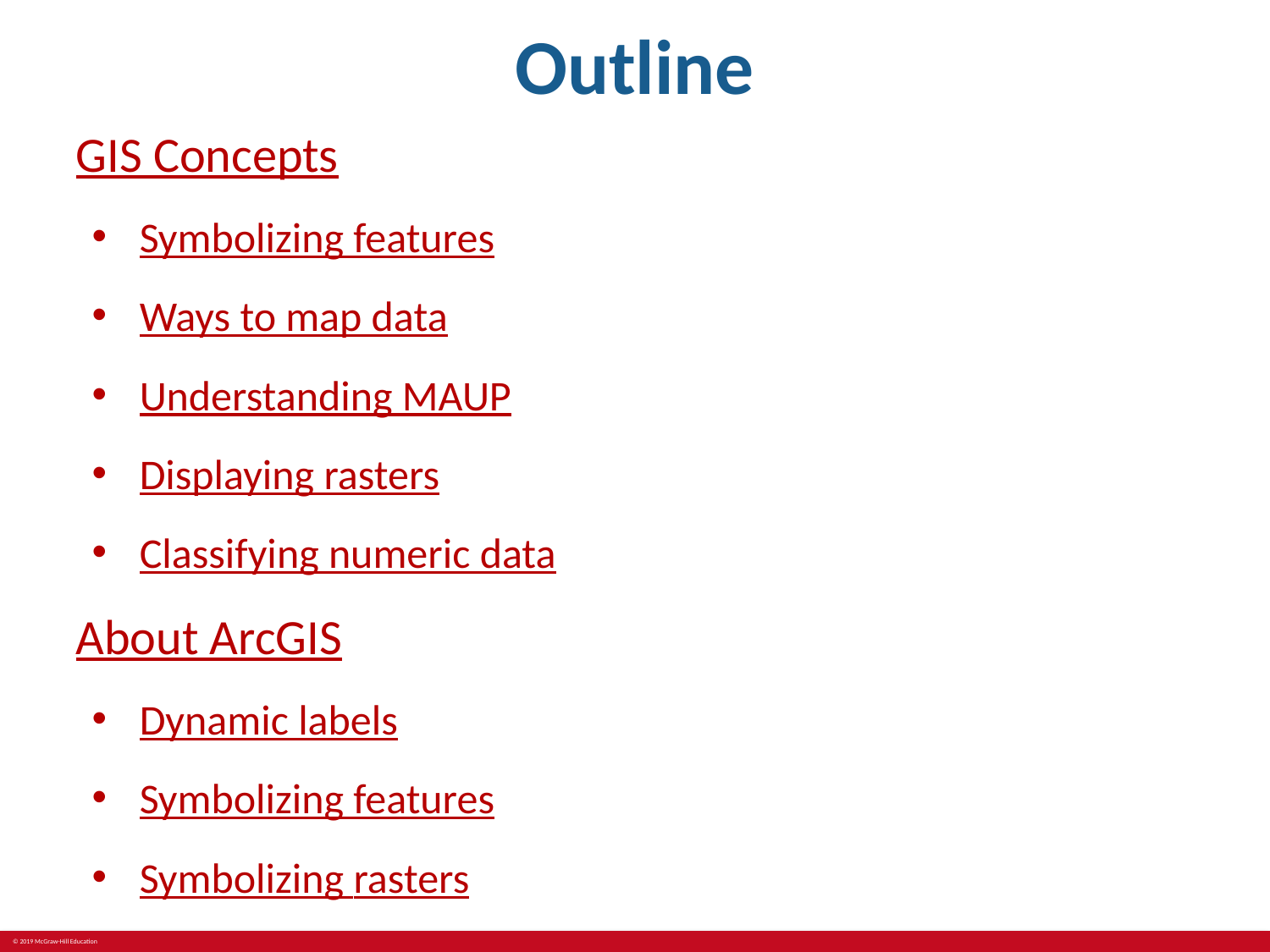

# Outline
GIS Concepts
Symbolizing features
Ways to map data
Understanding MAUP
Displaying rasters
Classifying numeric data
About ArcGIS
Dynamic labels
Symbolizing features
Symbolizing rasters